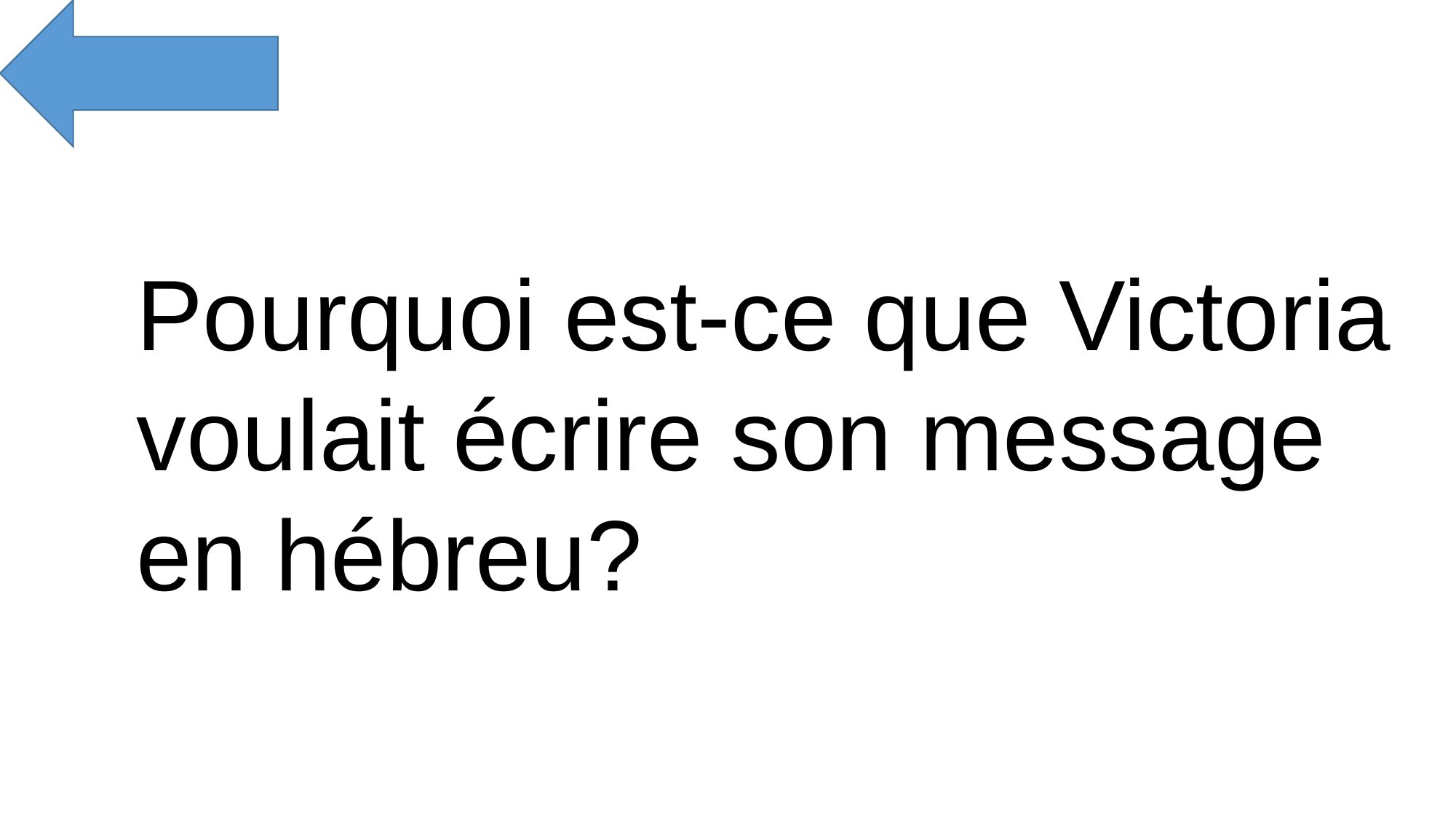

Pourquoi est-ce que Victoria voulait écrire son message en hébreu?